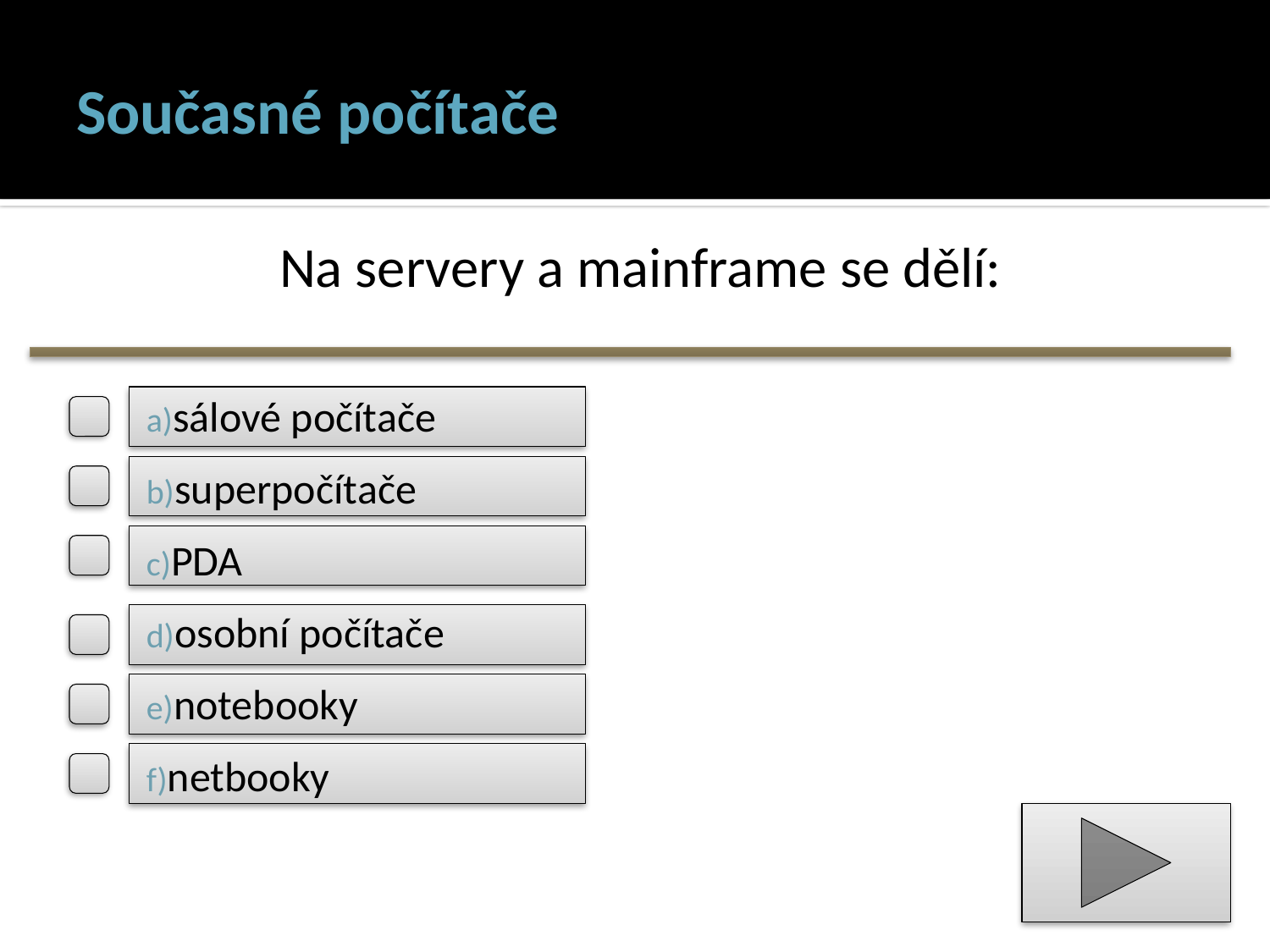

# Současné počítače
Na servery a mainframe se dělí:

sálové počítače
superpočítače
PDA
osobní počítače
notebooky
netbooky